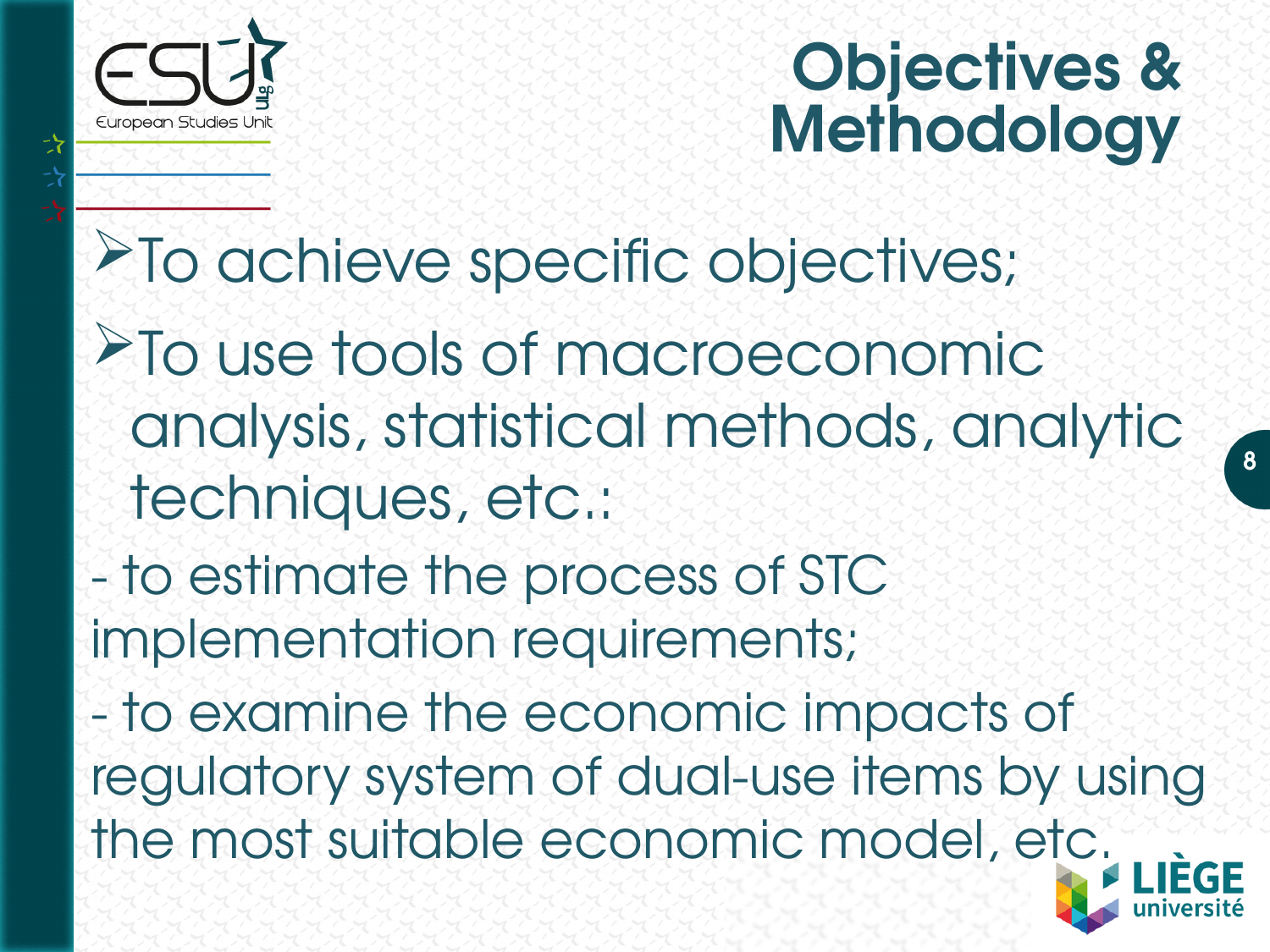

Objectives & Methodology
To achieve specific objectives;
To use tools of macroeconomic analysis, statistical methods, analytic techniques, etc.:
- to estimate the process of STC implementation requirements;
- to examine the economic impacts of regulatory system of dual-use items by using the most suitable economic model, etc.
8
8